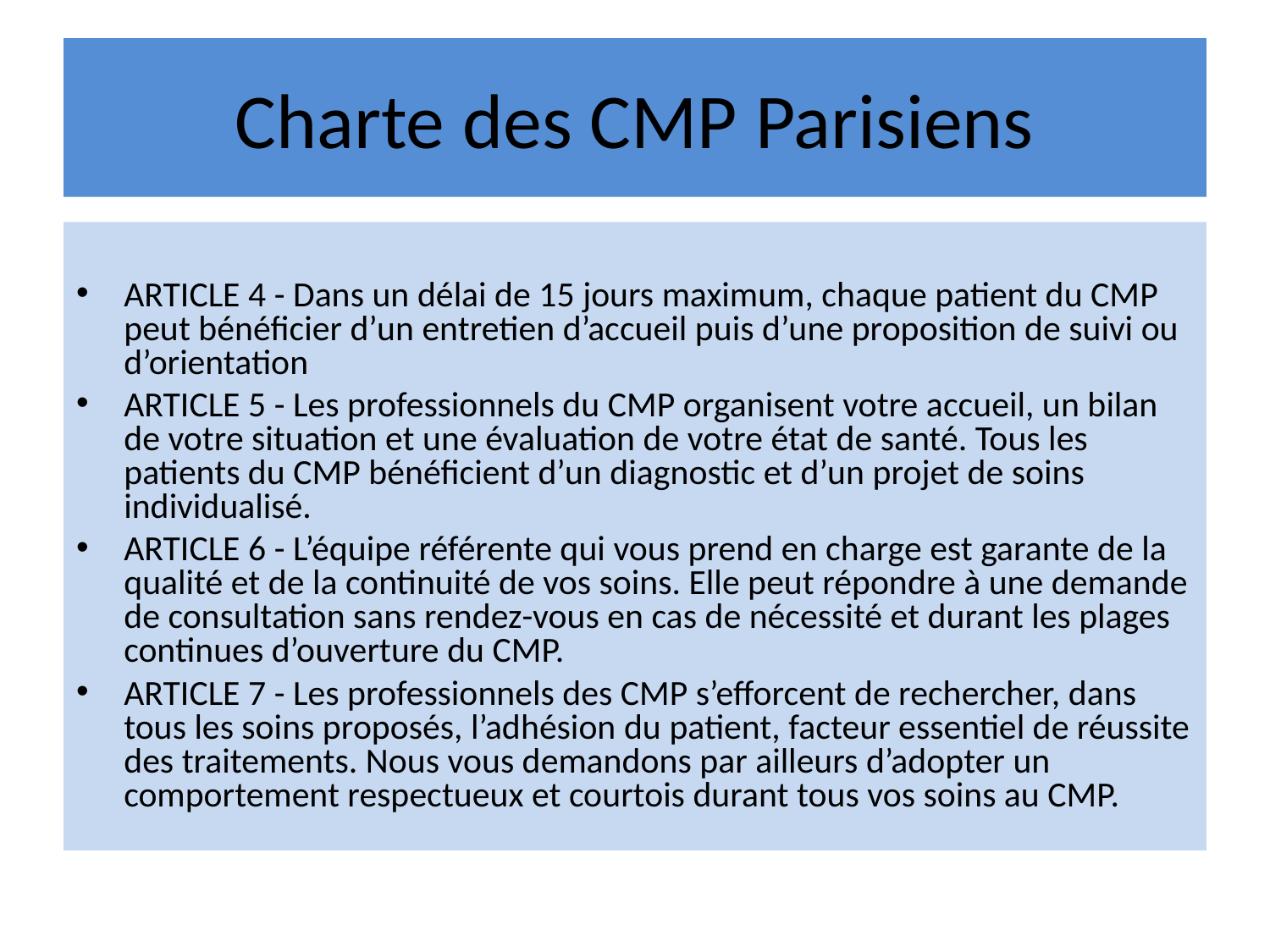

# Charte des CMP Parisiens

ARTICLE 4 - Dans un délai de 15 jours maximum, chaque patient du CMP peut bénéficier d’un entretien d’accueil puis d’une proposition de suivi ou d’orientation
ARTICLE 5 - Les professionnels du CMP organisent votre accueil, un bilan de votre situation et une évaluation de votre état de santé. Tous les patients du CMP bénéficient d’un diagnostic et d’un projet de soins individualisé.
ARTICLE 6 - L’équipe référente qui vous prend en charge est garante de la qualité et de la continuité de vos soins. Elle peut répondre à une demande de consultation sans rendez-vous en cas de nécessité et durant les plages continues d’ouverture du CMP.
ARTICLE 7 - Les professionnels des CMP s’efforcent de rechercher, dans tous les soins proposés, l’adhésion du patient, facteur essentiel de réussite des traitements. Nous vous demandons par ailleurs d’adopter un comportement respectueux et courtois durant tous vos soins au CMP.